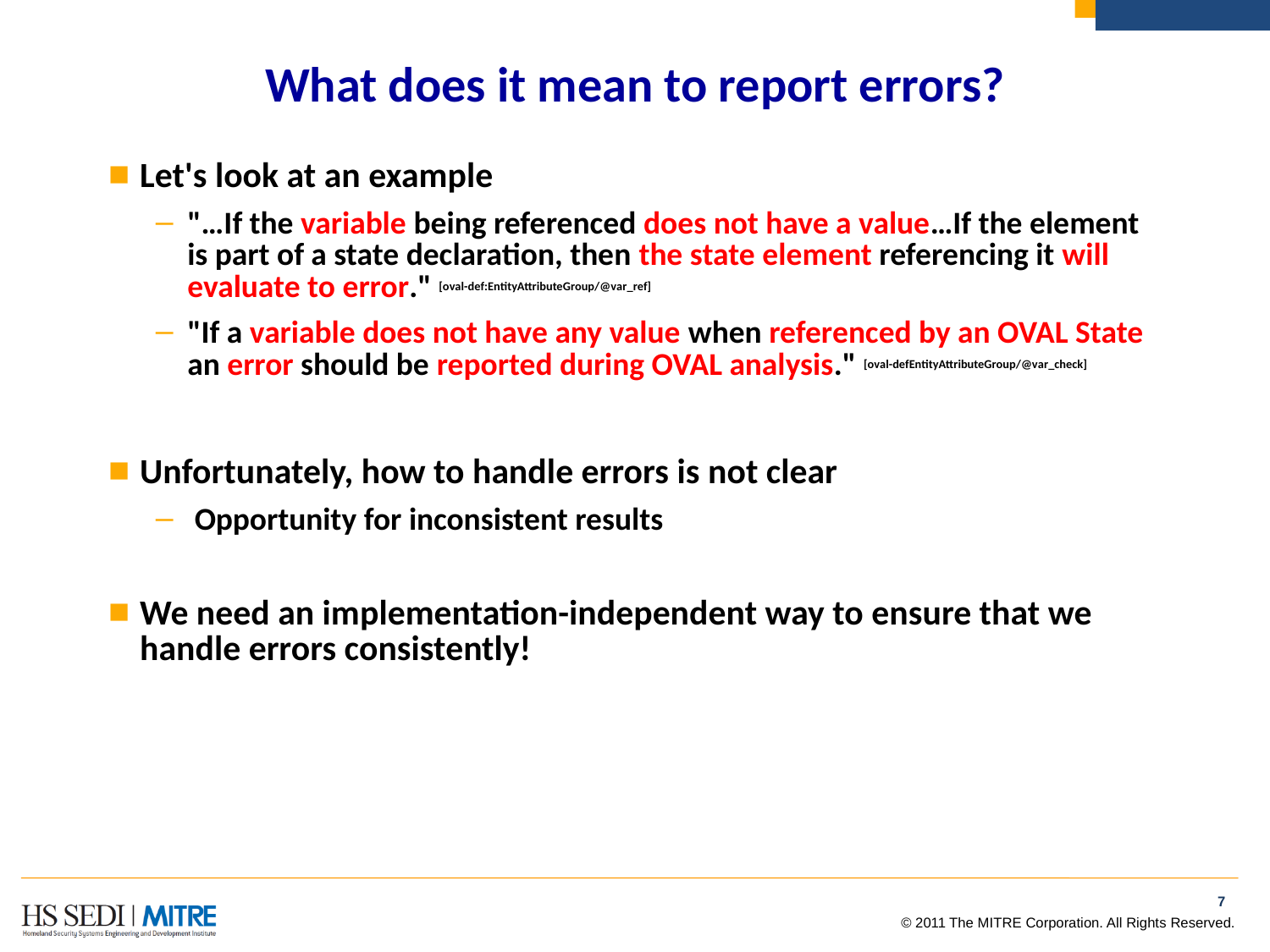

# What does it mean to report errors?
Let's look at an example
"…If the variable being referenced does not have a value…If the element is part of a state declaration, then the state element referencing it will evaluate to error." [oval-def:EntityAttributeGroup/@var_ref]
"If a variable does not have any value when referenced by an OVAL State an error should be reported during OVAL analysis." [oval-defEntityAttributeGroup/@var_check]

Unfortunately, how to handle errors is not clear
 Opportunity for inconsistent results

We need an implementation-independent way to ensure that we handle errors consistently!

7